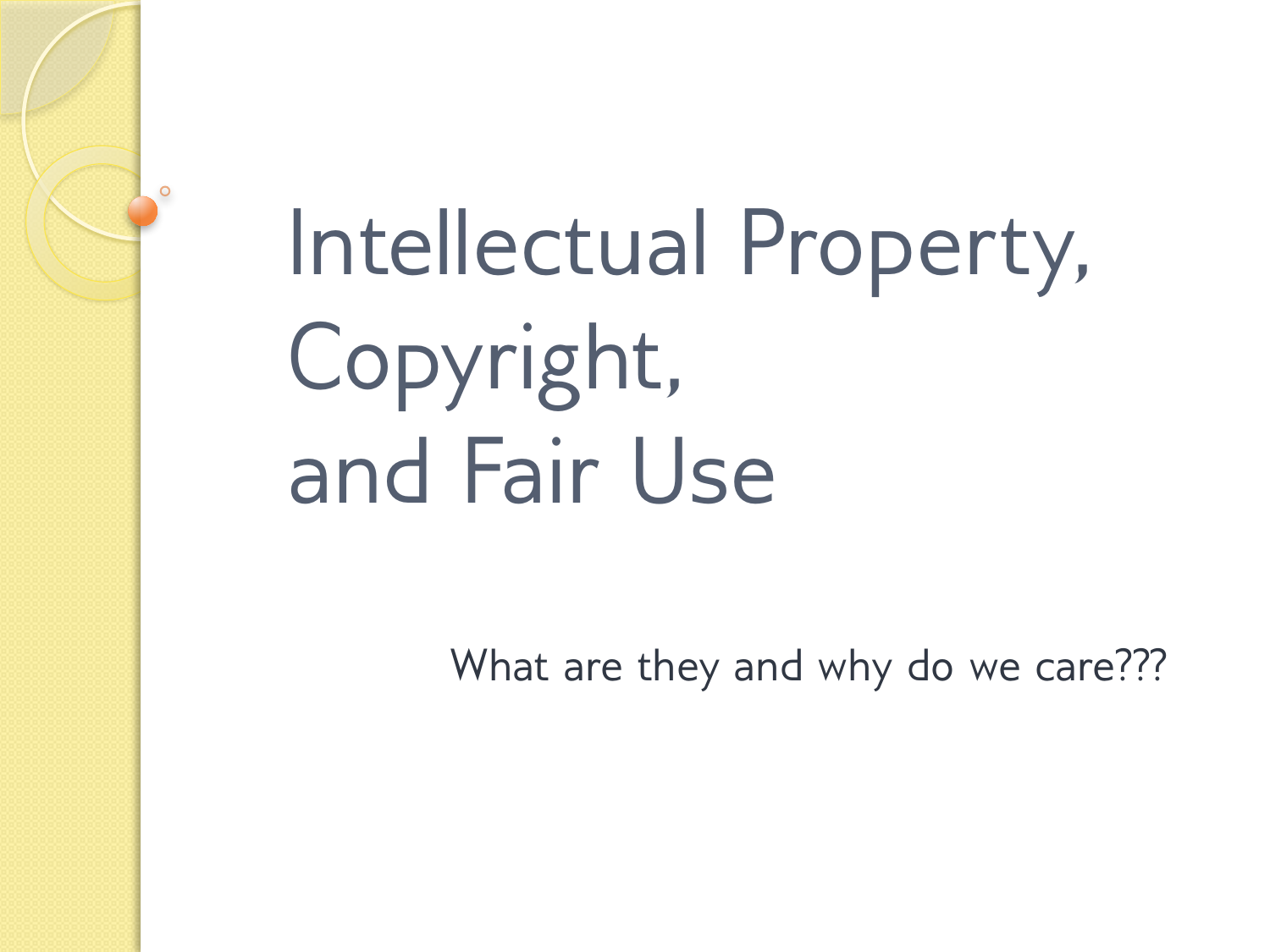

# Intellectual Property, Copyright, and Fair Use
What are they and why do we care???